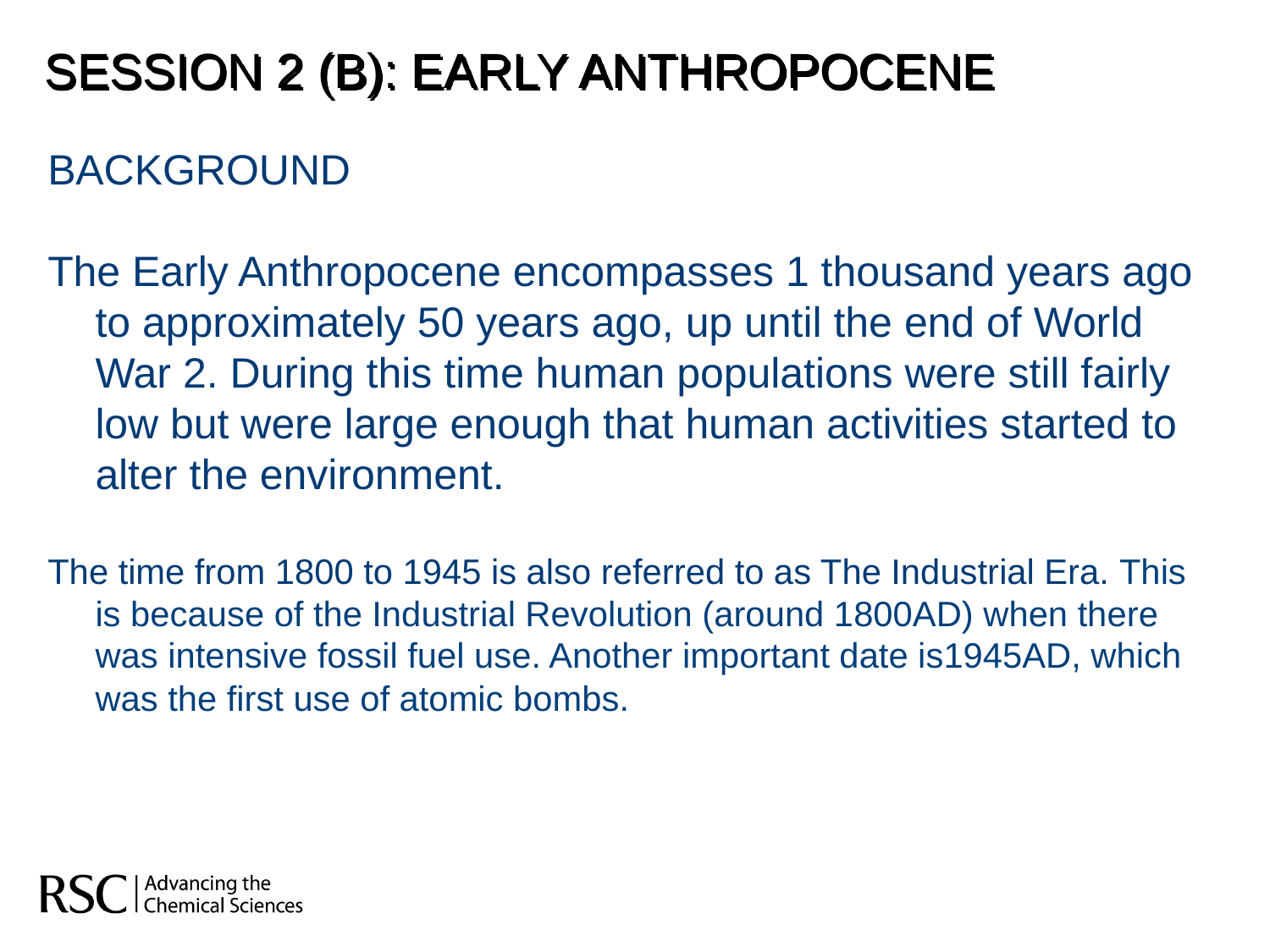

Session 2 (b): EARLY ANTHROPOCENE
BACKGROUND

The Early Anthropocene encompasses 1 thousand years ago to approximately 50 years ago, up until the end of World War 2. During this time human populations were still fairly low but were large enough that human activities started to alter the environment.

The time from 1800 to 1945 is also referred to as The Industrial Era. This is because of the Industrial Revolution (around 1800AD) when there was intensive fossil fuel use. Another important date is1945AD, which was the first use of atomic bombs.